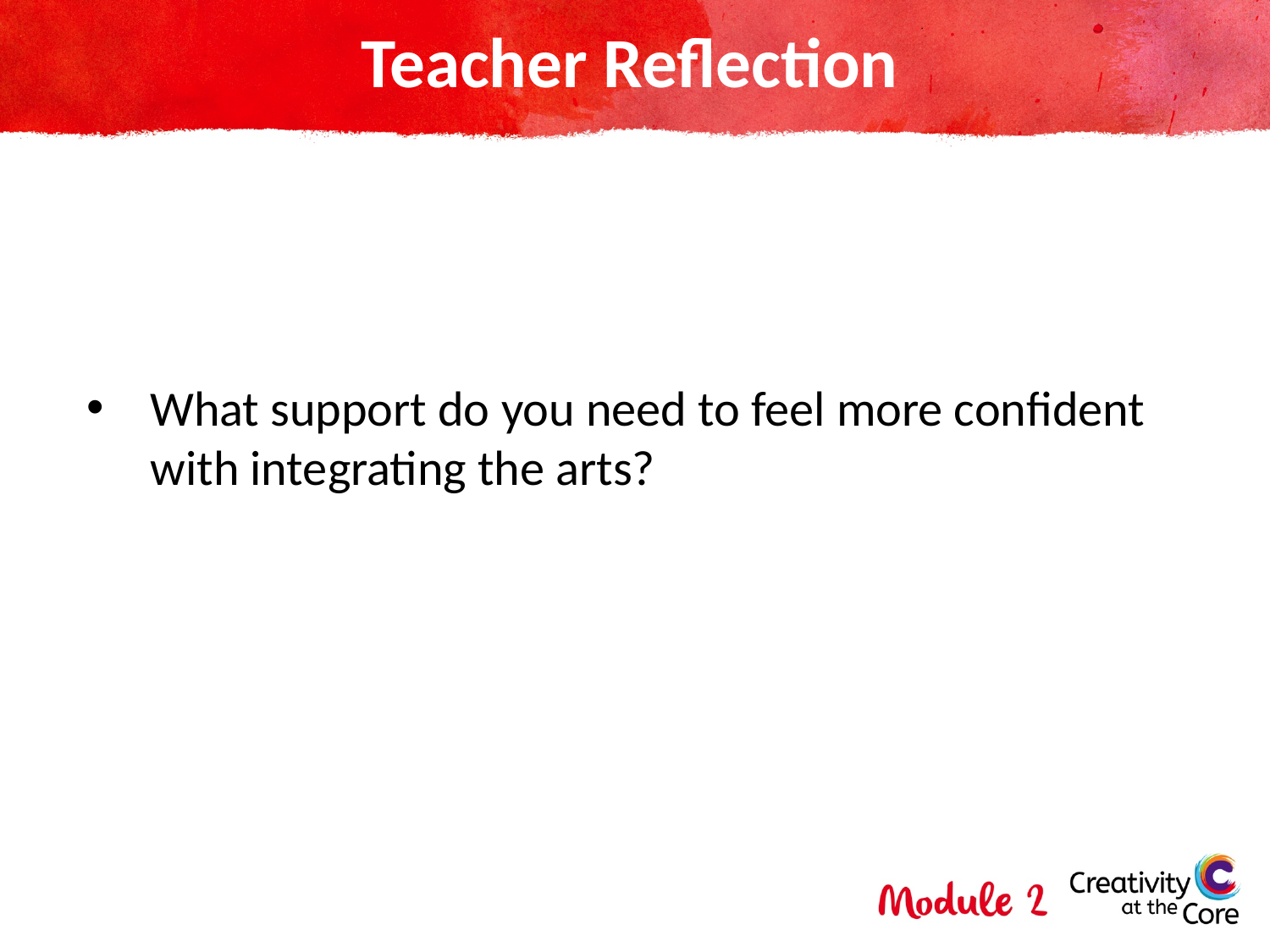

# Teacher Reflection

What support do you need to feel more confident with integrating the arts?